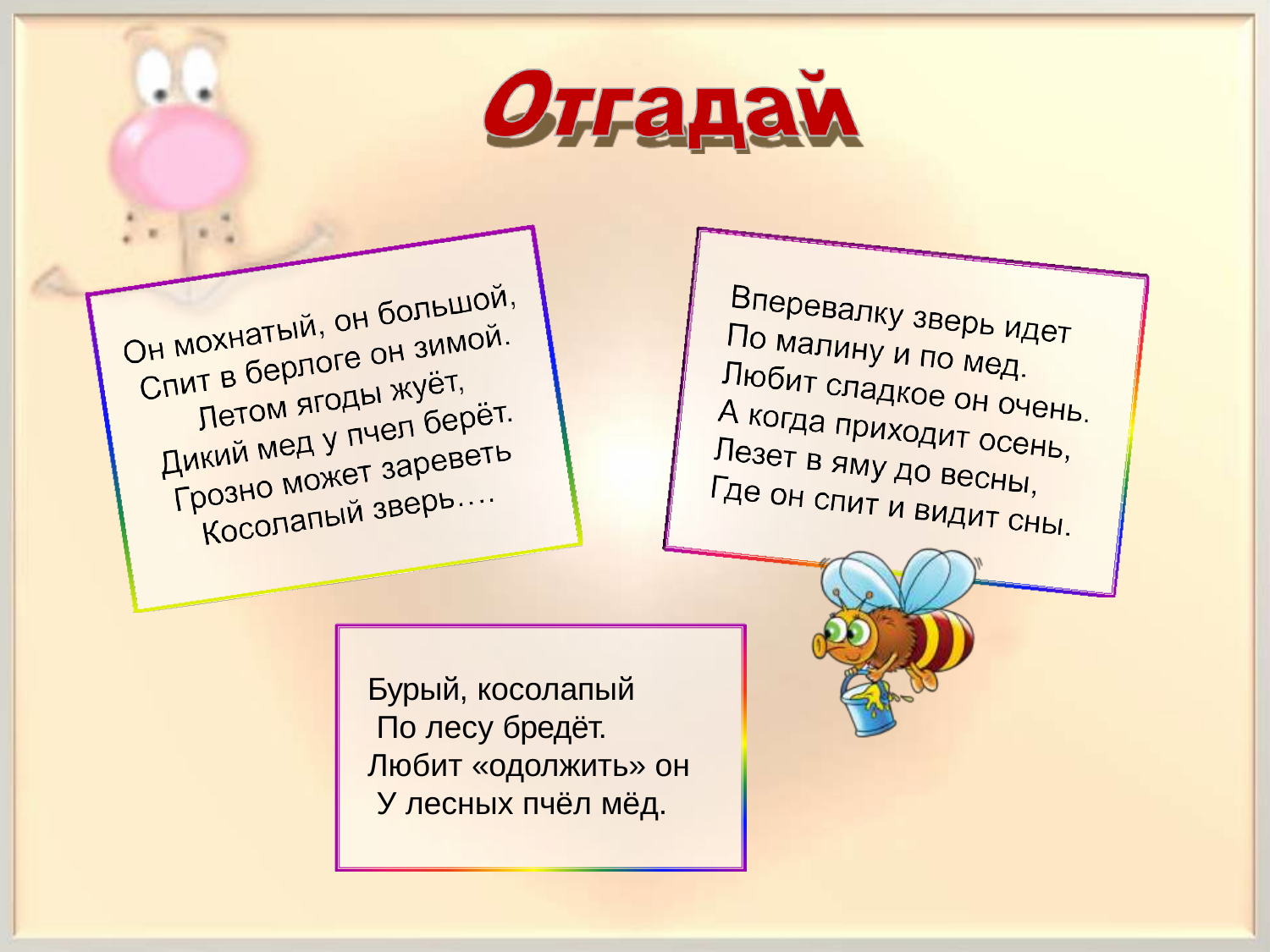

Бурый, косолапый  По лесу бредёт.
Любит «одолжить» он  У лесных пчёл мёд.